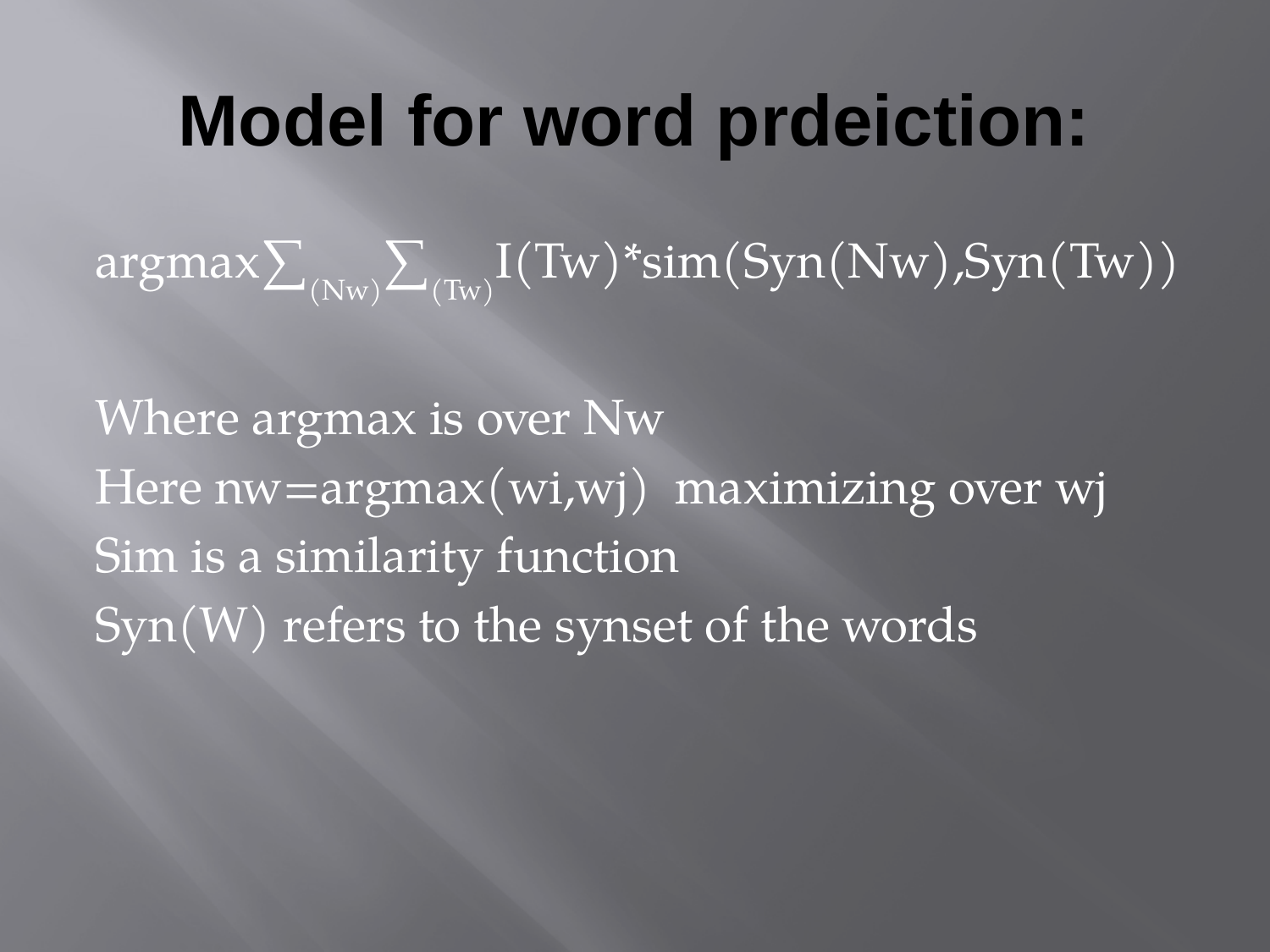

# Model for word prdeiction:
argmax∑(Nw)∑(Tw)I(Tw)*sim(Syn(Nw),Syn(Tw))

Where argmax is over Nw
Here nw=argmax(wi,wj)  maximizing over wj
Sim is a similarity function
Syn(W) refers to the synset of the words